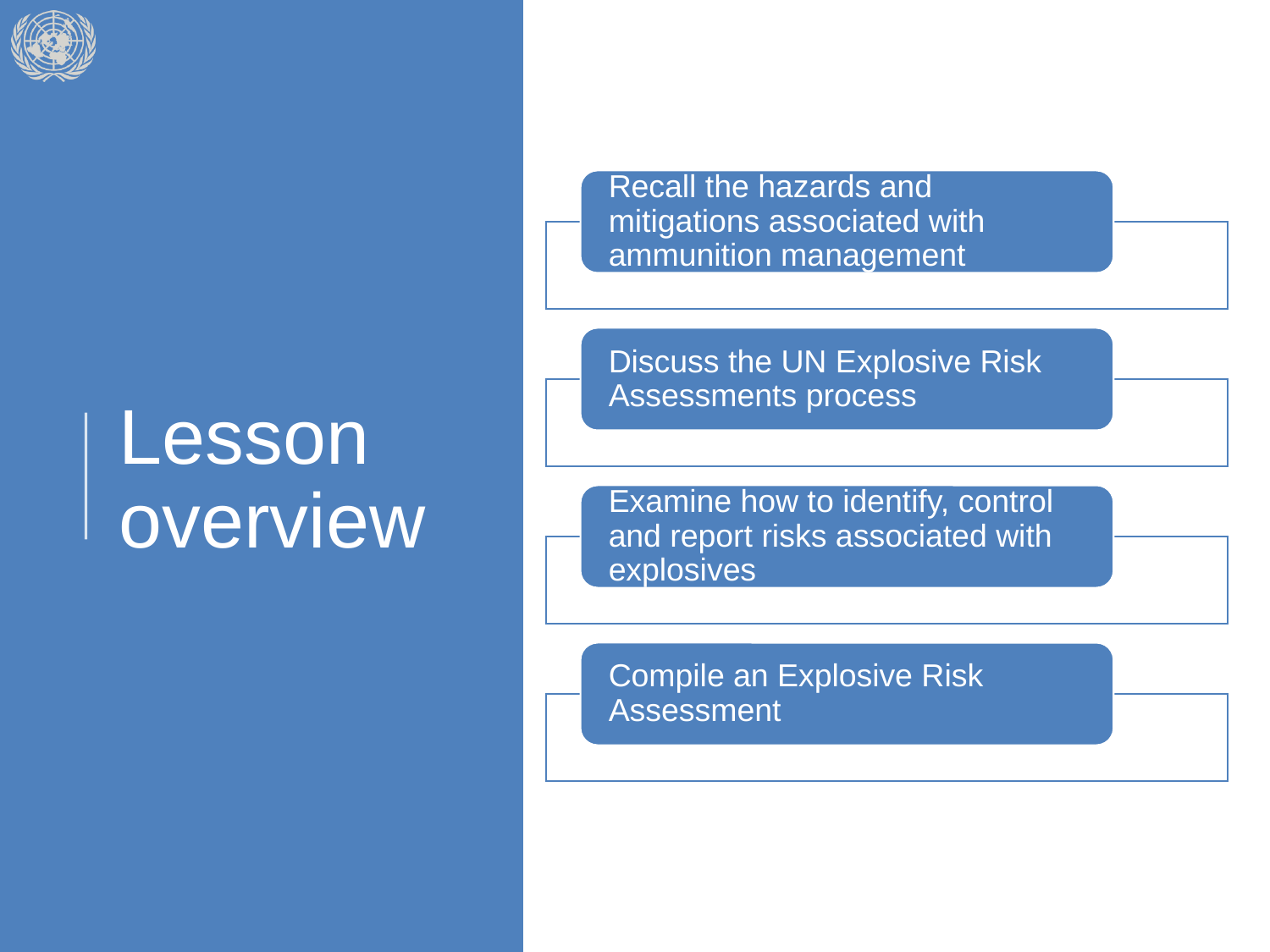

# Lesson overview
Recall the hazards and mitigations associated with ammunition management
Discuss the UN Explosive Risk Assessments process
Examine how to identify, control and report risks associated with explosives
Compile an Explosive Risk Assessment